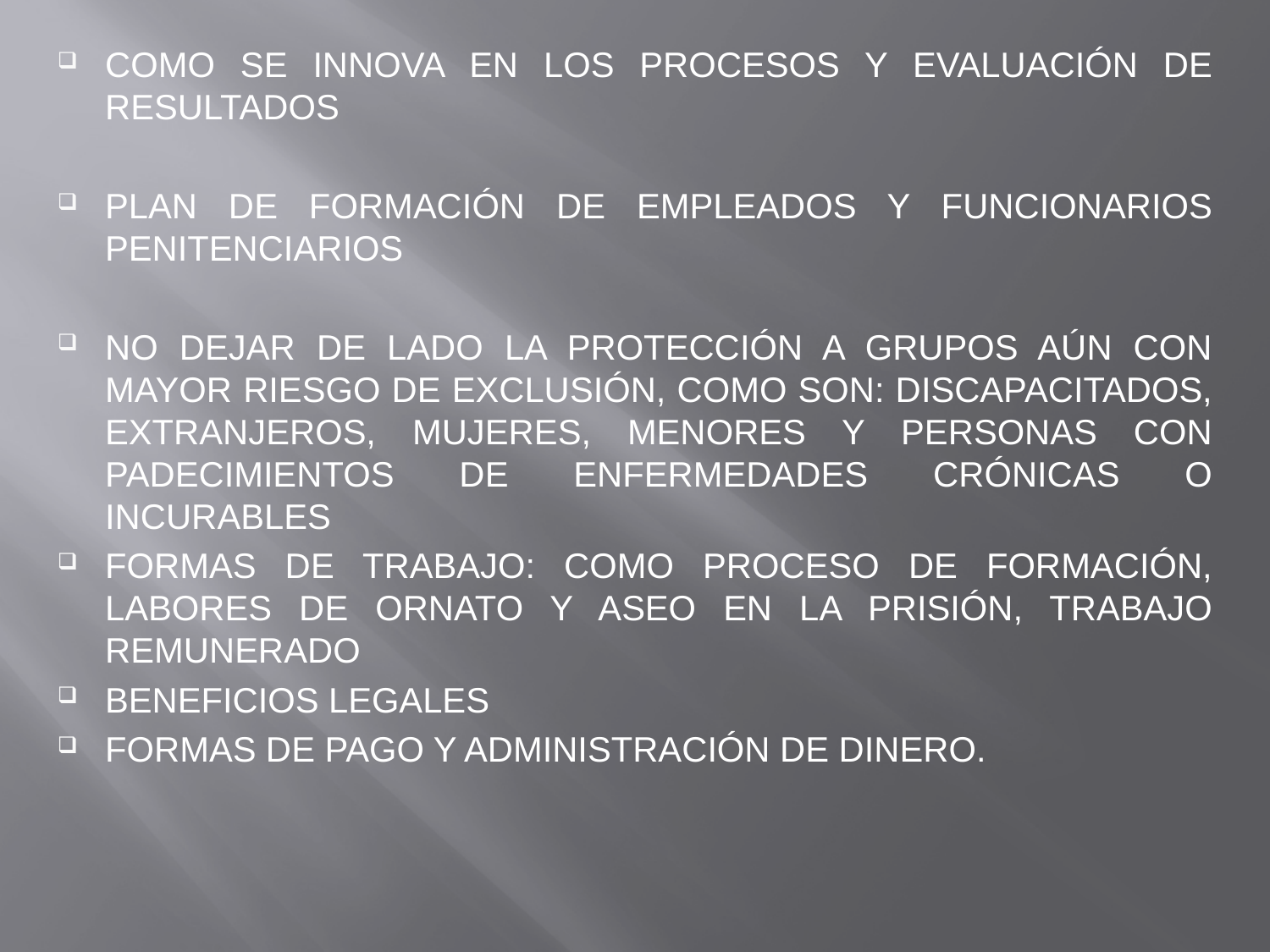

COMO SE INNOVA EN LOS PROCESOS Y EVALUACIÓN DE RESULTADOS

PLAN DE FORMACIÓN DE EMPLEADOS Y FUNCIONARIOS PENITENCIARIOS

NO DEJAR DE LADO LA PROTECCIÓN A GRUPOS AÚN CON MAYOR RIESGO DE EXCLUSIÓN, COMO SON: DISCAPACITADOS, EXTRANJEROS, MUJERES, MENORES Y PERSONAS CON PADECIMIENTOS DE ENFERMEDADES CRÓNICAS O INCURABLES
FORMAS DE TRABAJO: COMO PROCESO DE FORMACIÓN, LABORES DE ORNATO Y ASEO EN LA PRISIÓN, TRABAJO REMUNERADO
BENEFICIOS LEGALES
FORMAS DE PAGO Y ADMINISTRACIÓN DE DINERO.